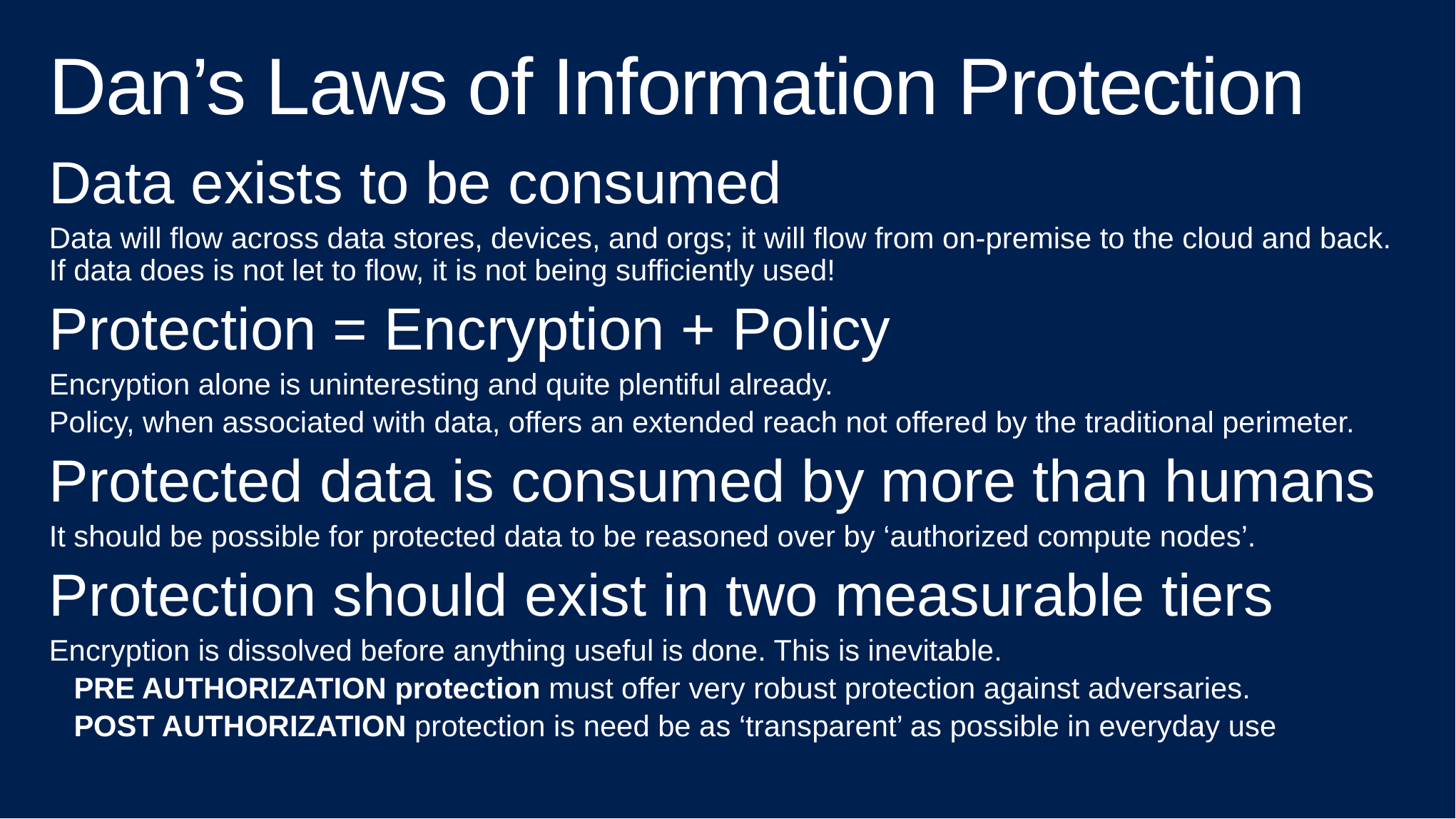

# Dan’s Laws of Information Protection
Data exists to be consumed
Data will flow across data stores, devices, and orgs; it will flow from on-premise to the cloud and back. If data does is not let to flow, it is not being sufficiently used!
Protection = Encryption + Policy
Encryption alone is uninteresting and quite plentiful already.
Policy, when associated with data, offers an extended reach not offered by the traditional perimeter.
Protected data is consumed by more than humans
It should be possible for protected data to be reasoned over by ‘authorized compute nodes’.
Protection should exist in two measurable tiers
Encryption is dissolved before anything useful is done. This is inevitable.
   PRE AUTHORIZATION protection must offer very robust protection against adversaries.
   POST AUTHORIZATION protection is need be as ‘transparent’ as possible in everyday use